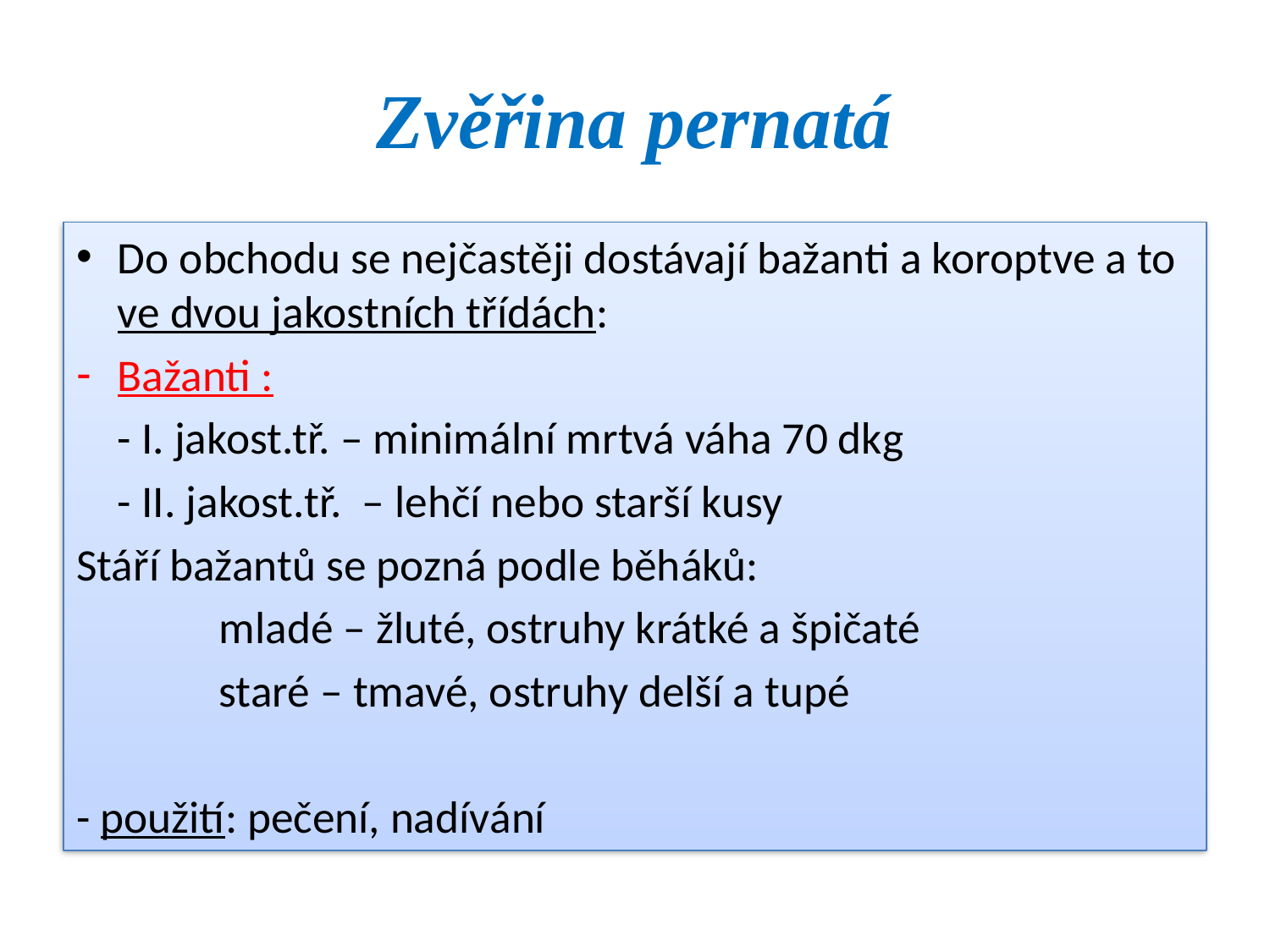

# Zvěřina pernatá
Do obchodu se nejčastěji dostávají bažanti a koroptve a to ve dvou jakostních třídách:
Bažanti :
	- I. jakost.tř. – minimální mrtvá váha 70 dkg
	- II. jakost.tř.  – lehčí nebo starší kusy
Stáří bažantů se pozná podle běháků:
		mladé – žluté, ostruhy krátké a špičaté
		staré – tmavé, ostruhy delší a tupé

- použití: pečení, nadívání